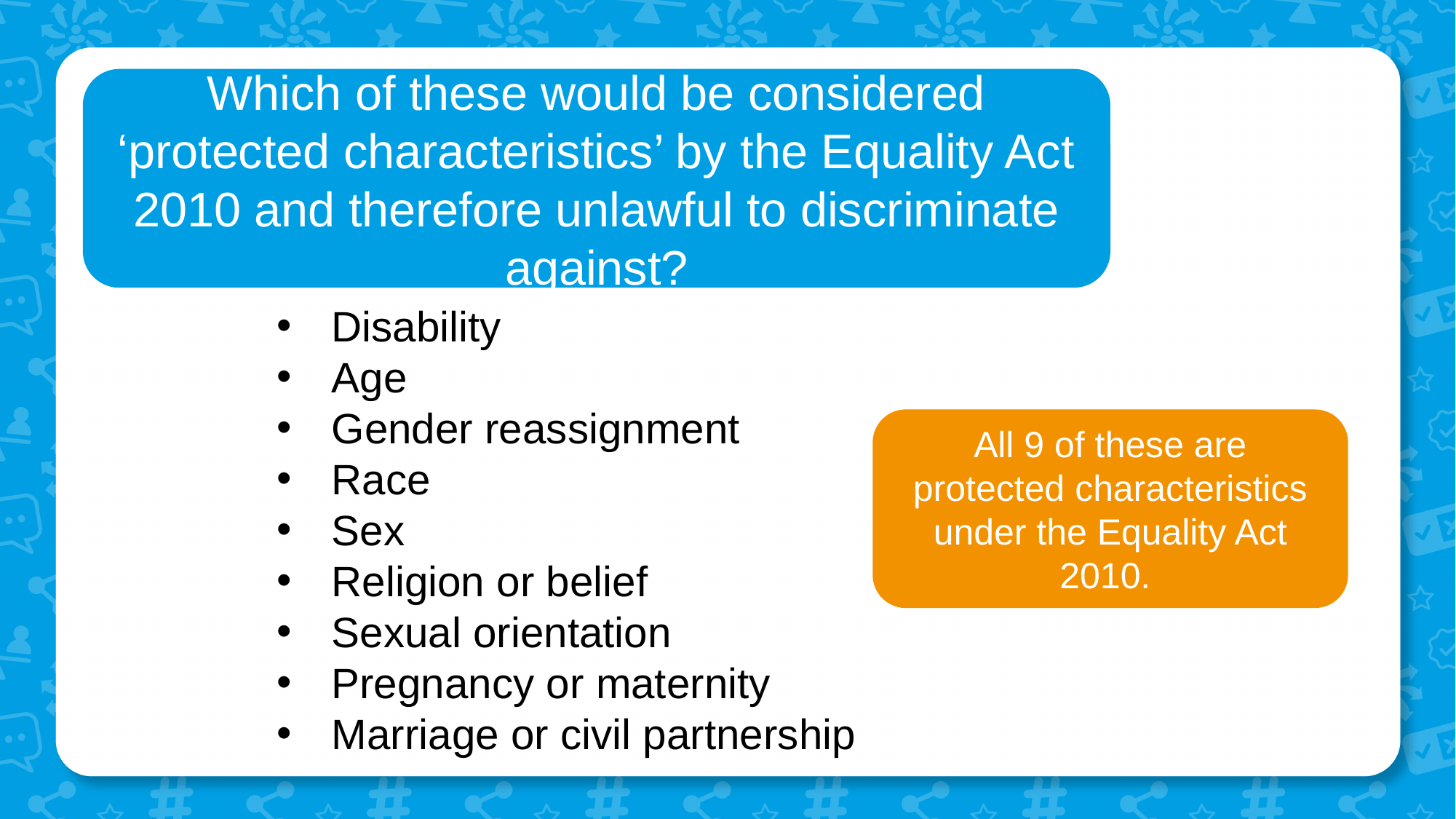

Which of these would be considered ‘protected characteristics’ by the Equality Act 2010 and therefore unlawful to discriminate against?
Disability
Age
Gender reassignment
Race
Sex
Religion or belief
Sexual orientation
Pregnancy or maternity
Marriage or civil partnership
All 9 of these are protected characteristics under the Equality Act 2010.